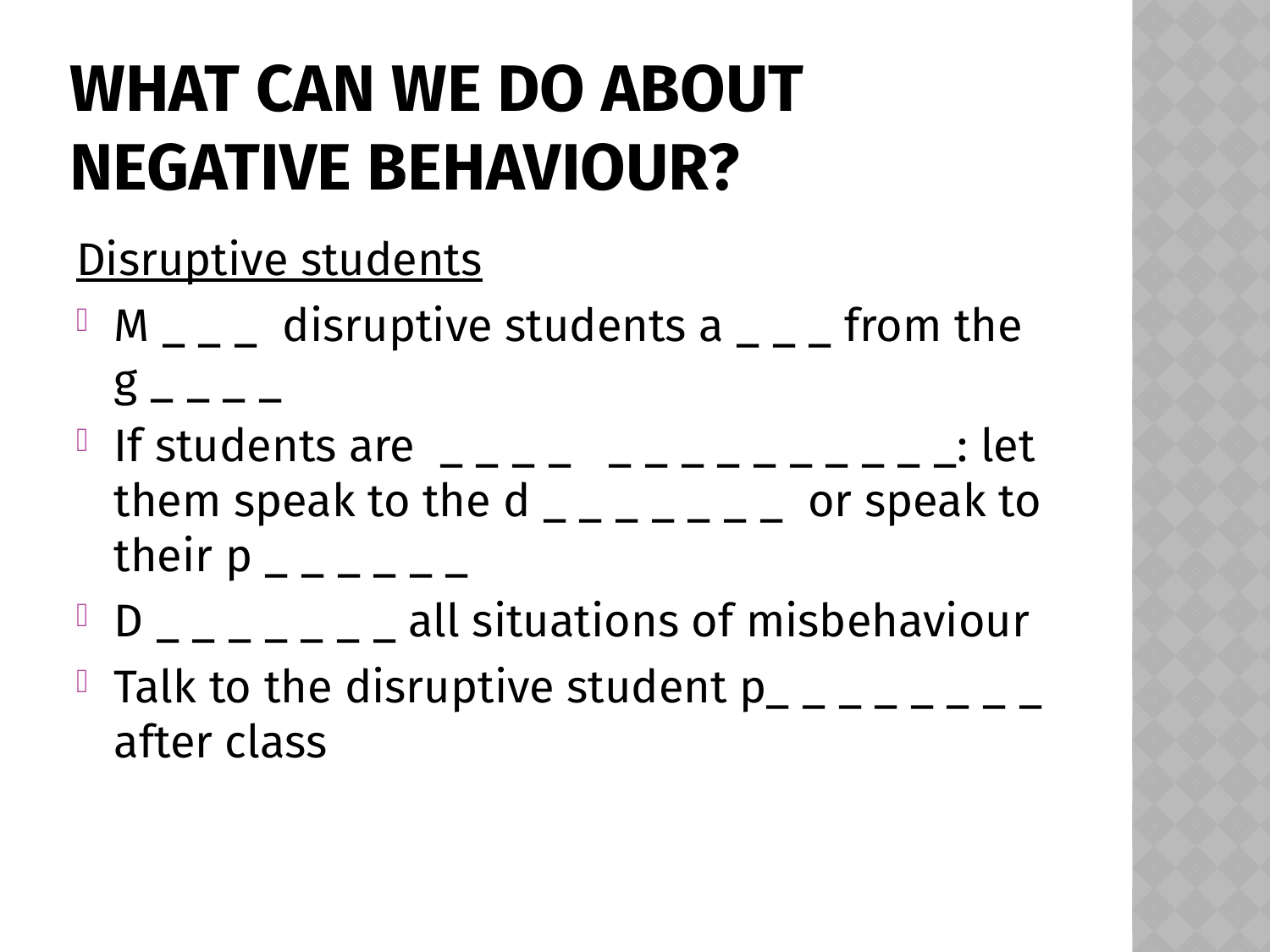

# What can we do about negative behaviour?
Disruptive students
M _ _ _  disruptive students a _ _ _ from the g _ _ _ _
If students are  _ _ _ _   _ _ _ _ _ _ _ _ _ _: let them speak to the d _ _ _ _ _ _ _  or speak to their p _ _ _ _ _ _
D _ _ _ _ _ _ _ all situations of misbehaviour
Talk to the disruptive student p_ _ _ _ _ _ _ _ after class